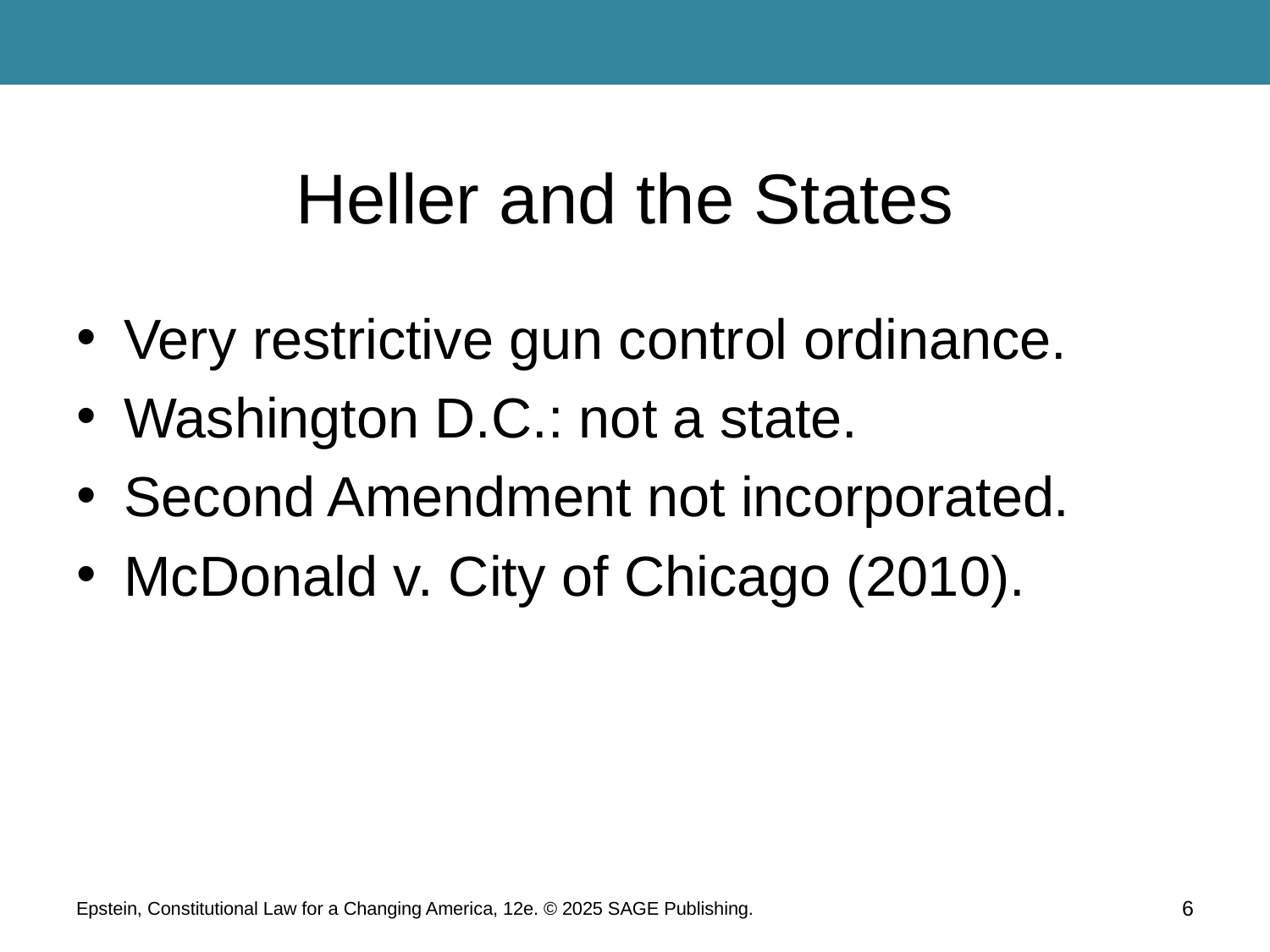

# Heller and the States
Very restrictive gun control ordinance.
Washington D.C.: not a state.
Second Amendment not incorporated.
McDonald v. City of Chicago (2010).
Epstein, Constitutional Law for a Changing America, 12e. © 2025 SAGE Publishing.
6